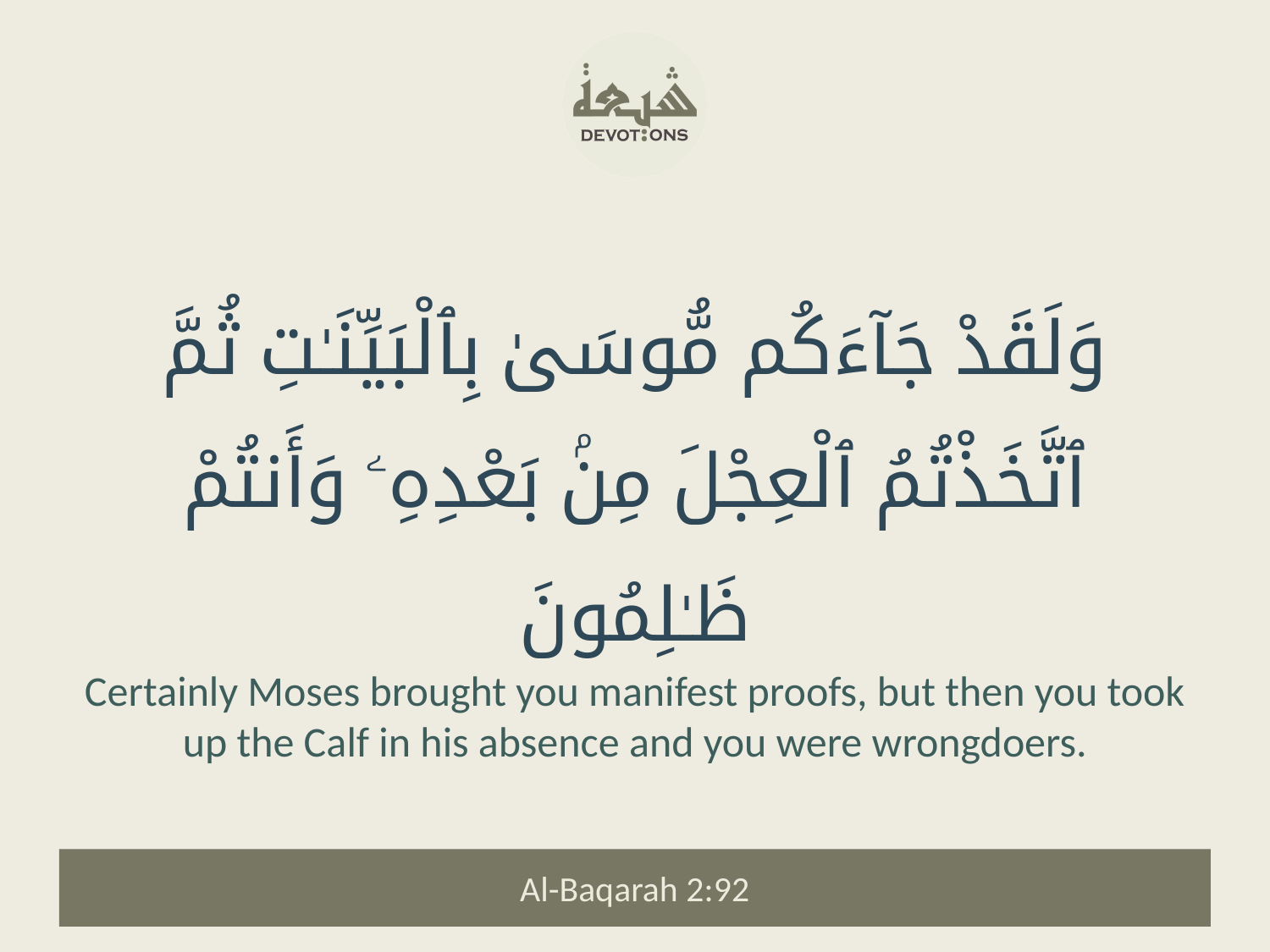

وَلَقَدْ جَآءَكُم مُّوسَىٰ بِٱلْبَيِّنَـٰتِ ثُمَّ ٱتَّخَذْتُمُ ٱلْعِجْلَ مِنۢ بَعْدِهِۦ وَأَنتُمْ ظَـٰلِمُونَ
Certainly Moses brought you manifest proofs, but then you took up the Calf in his absence and you were wrongdoers.
Al-Baqarah 2:92